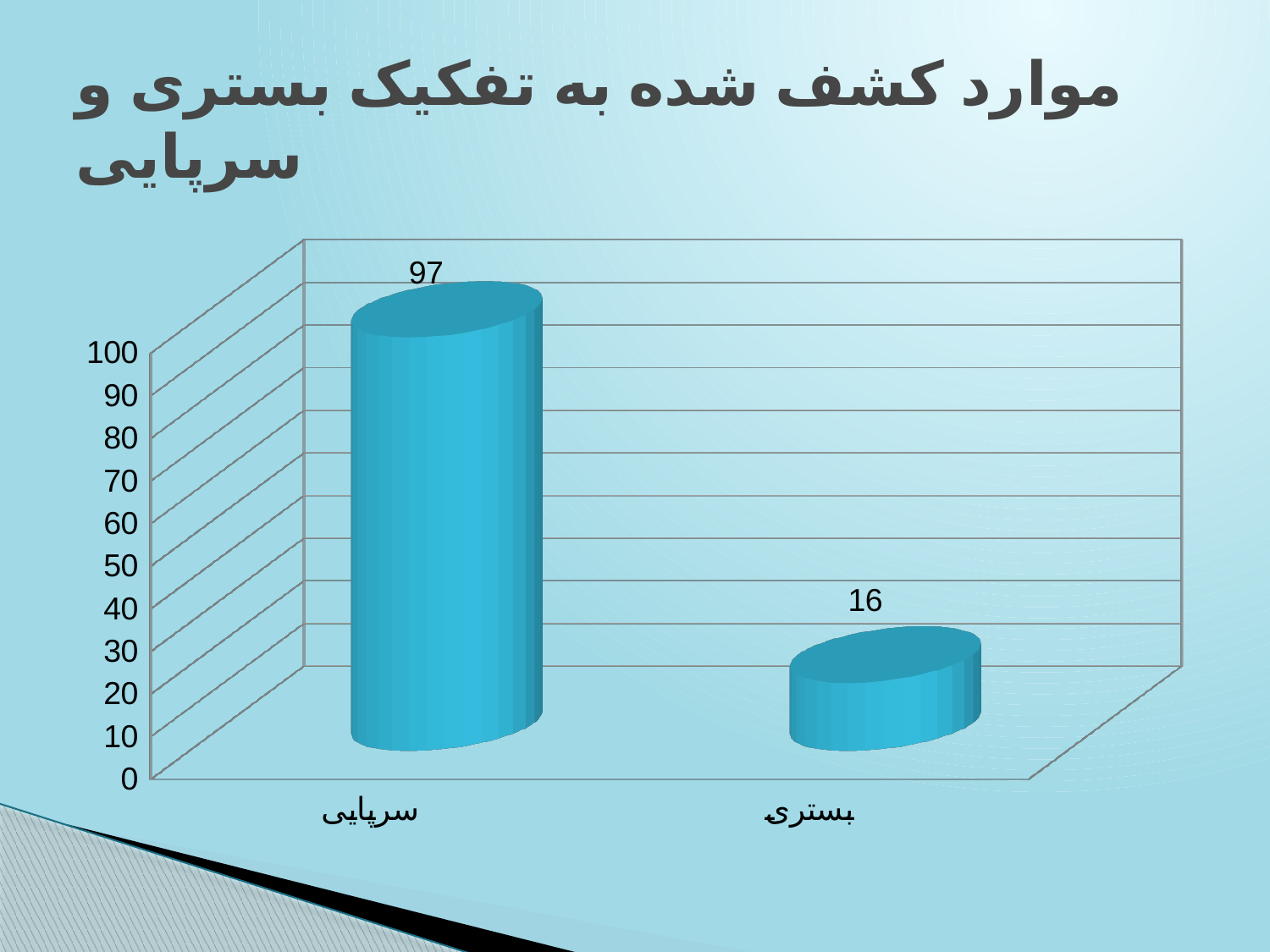

# موارد کشف شده به تفکیک بستری و سرپایی

[unsupported chart]